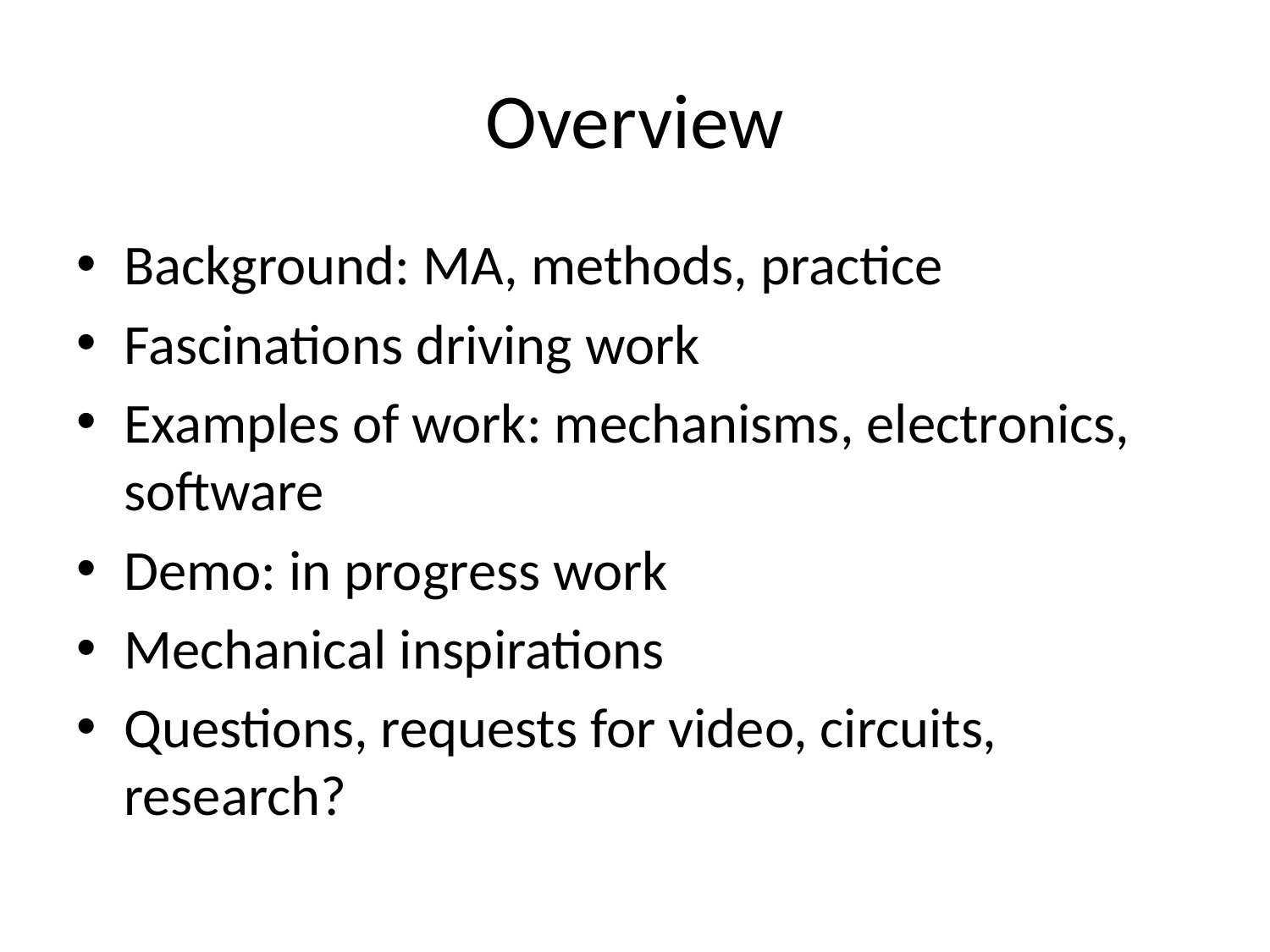

# Overview
Background: MA, methods, practice
Fascinations driving work
Examples of work: mechanisms, electronics, software
Demo: in progress work
Mechanical inspirations
Questions, requests for video, circuits, research?